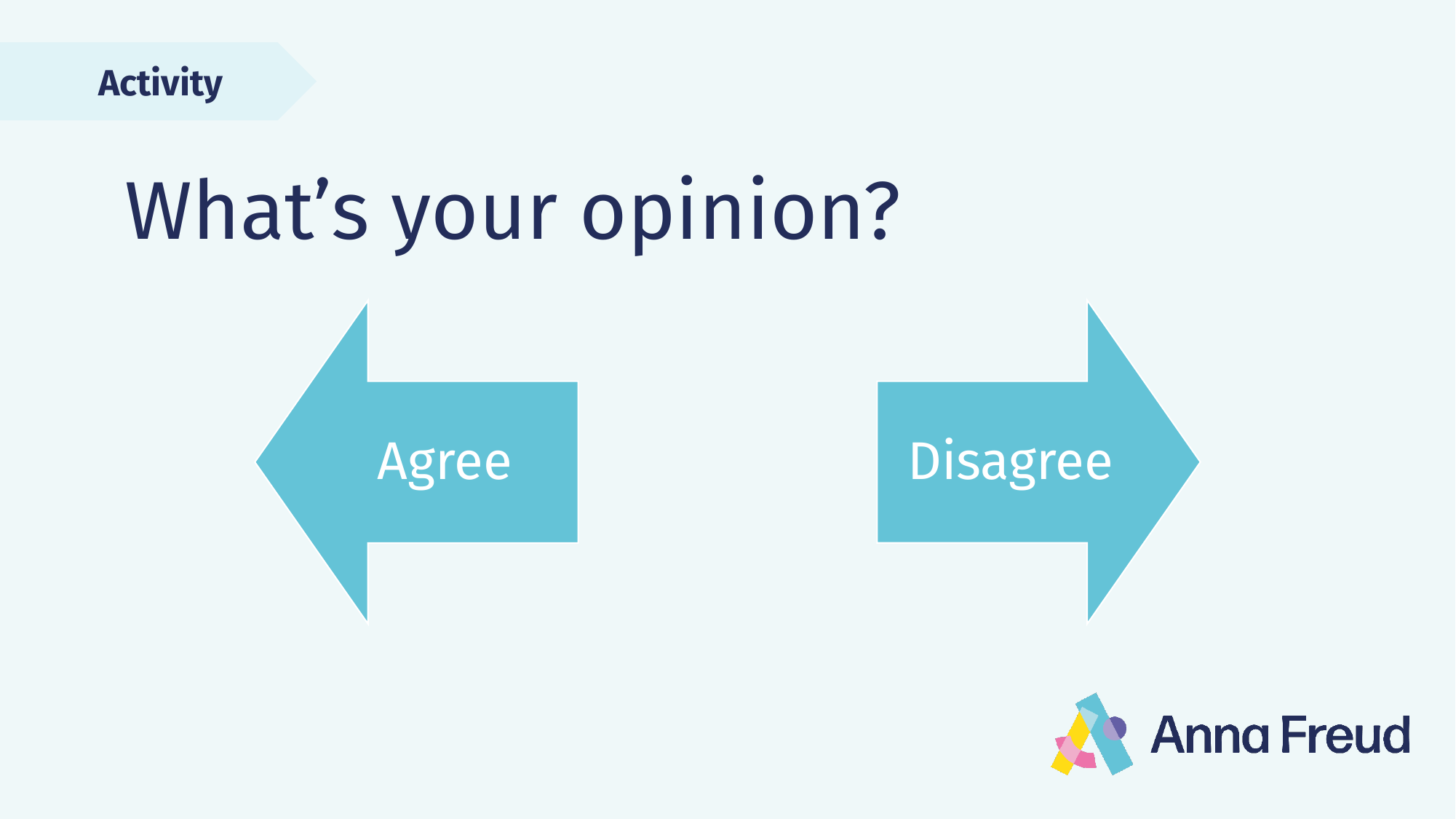

Activity
# What’s your opinion?
Agree
Disagree